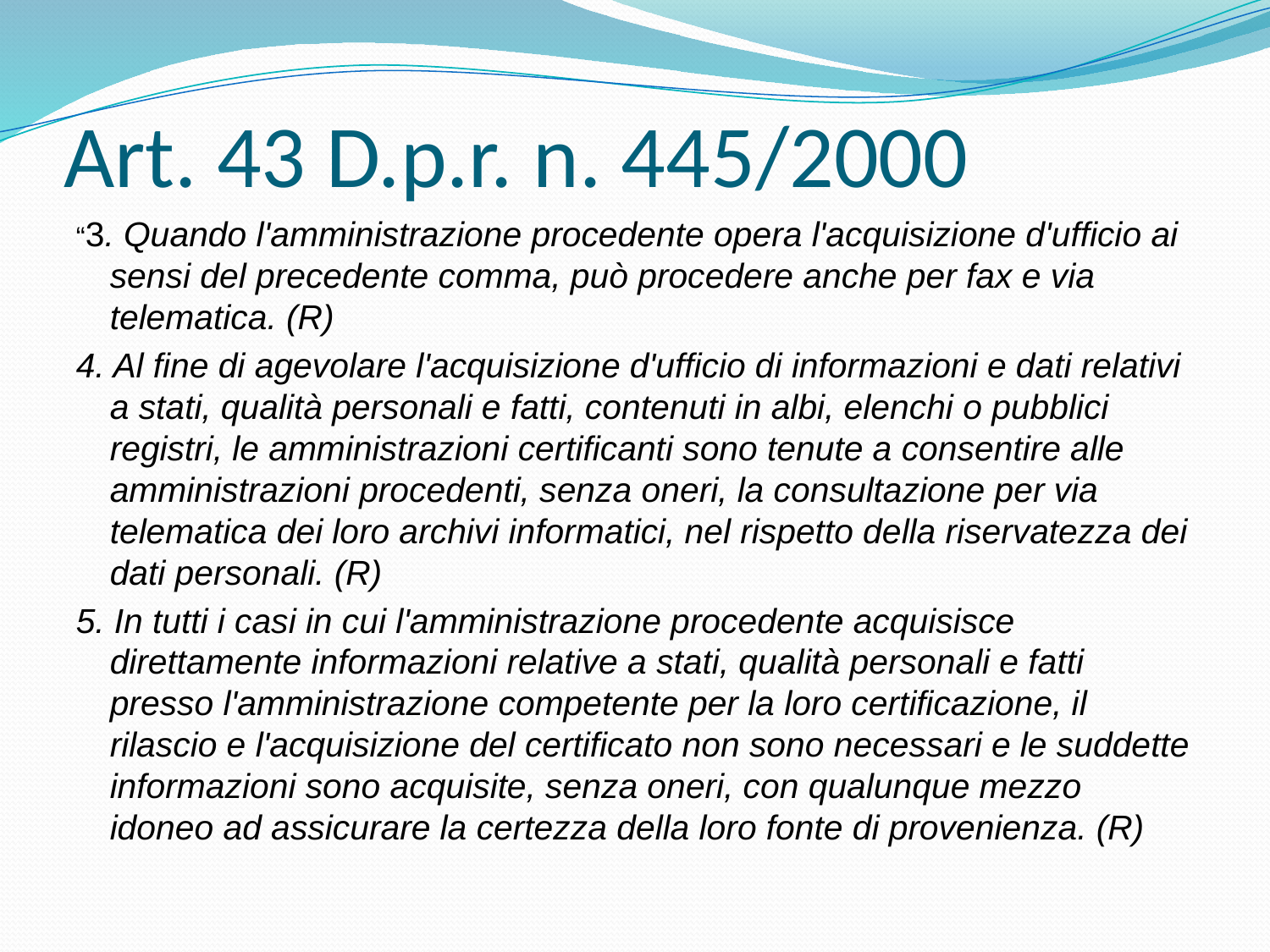

# Art. 43 D.p.r. n. 445/2000
“3. Quando l'amministrazione procedente opera l'acquisizione d'ufficio ai sensi del precedente comma, può procedere anche per fax e via telematica. (R)
4. Al fine di agevolare l'acquisizione d'ufficio di informazioni e dati relativi a stati, qualità personali e fatti, contenuti in albi, elenchi o pubblici registri, le amministrazioni certificanti sono tenute a consentire alle amministrazioni procedenti, senza oneri, la consultazione per via telematica dei loro archivi informatici, nel rispetto della riservatezza dei dati personali. (R)
5. In tutti i casi in cui l'amministrazione procedente acquisisce direttamente informazioni relative a stati, qualità personali e fatti presso l'amministrazione competente per la loro certificazione, il rilascio e l'acquisizione del certificato non sono necessari e le suddette informazioni sono acquisite, senza oneri, con qualunque mezzo idoneo ad assicurare la certezza della loro fonte di provenienza. (R)